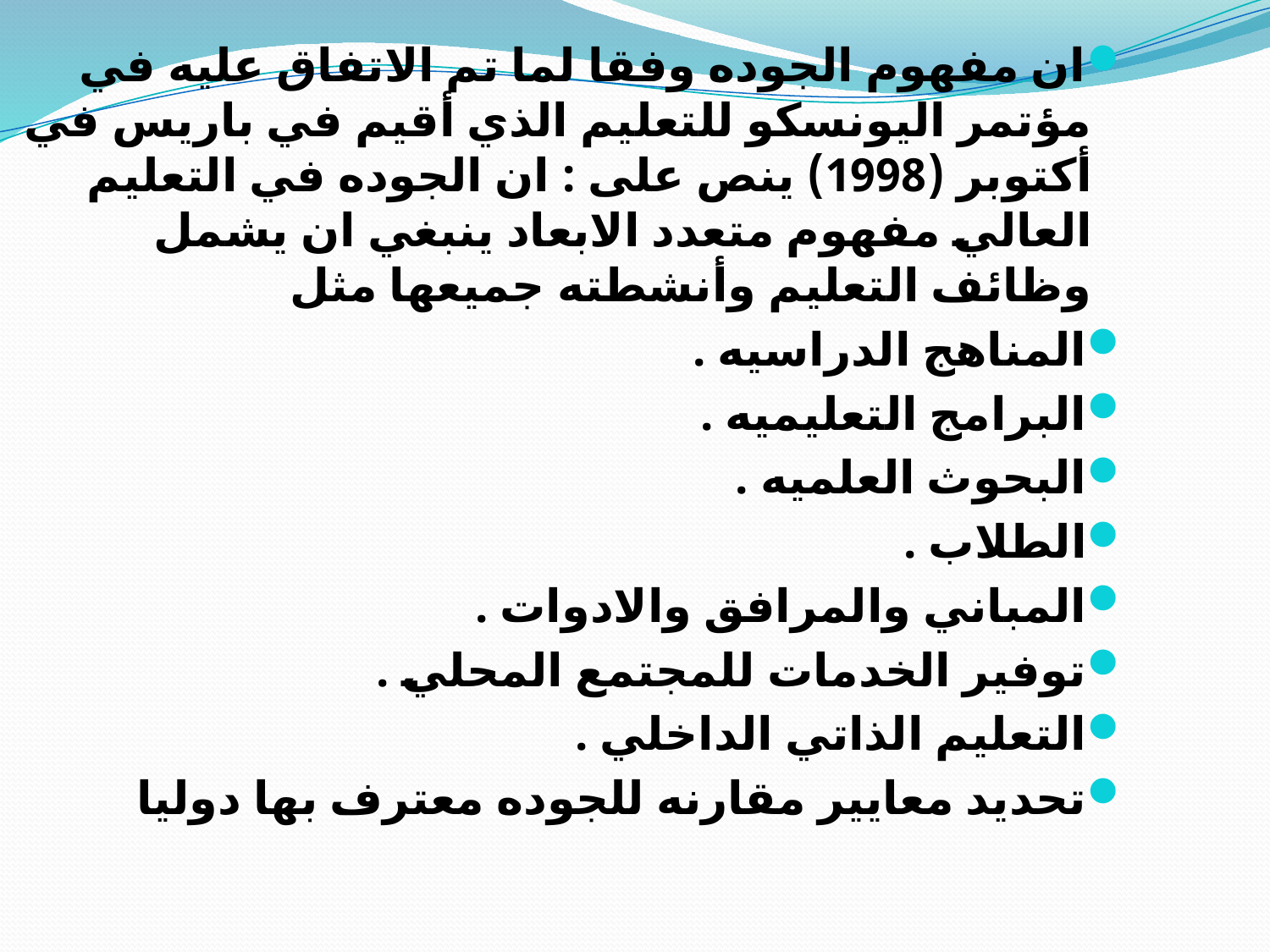

ان مفهوم الجوده وفقا لما تم الاتفاق عليه في مؤتمر اليونسكو للتعليم الذي أقيم في باريس في أكتوبر (1998) ينص على : ان الجوده في التعليم العالي مفهوم متعدد الابعاد ينبغي ان يشمل وظائف التعليم وأنشطته جميعها مثل
المناهج الدراسيه .
البرامج التعليميه .
البحوث العلميه .
الطلاب .
المباني والمرافق والادوات .
توفير الخدمات للمجتمع المحلي .
التعليم الذاتي الداخلي .
تحديد معايير مقارنه للجوده معترف بها دوليا